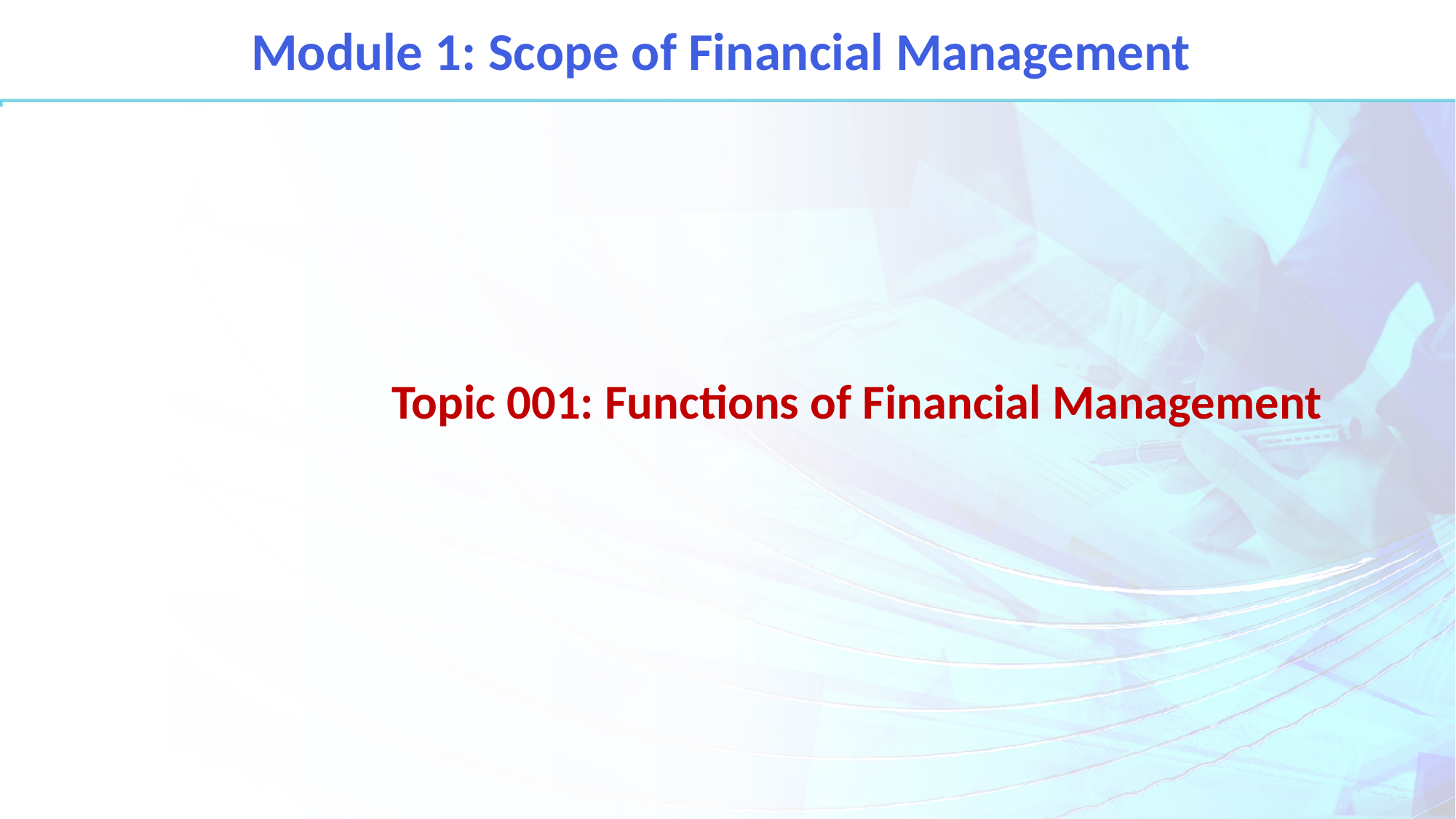

Module 1: Scope of Financial Management
Topic 001: Functions of Financial Management